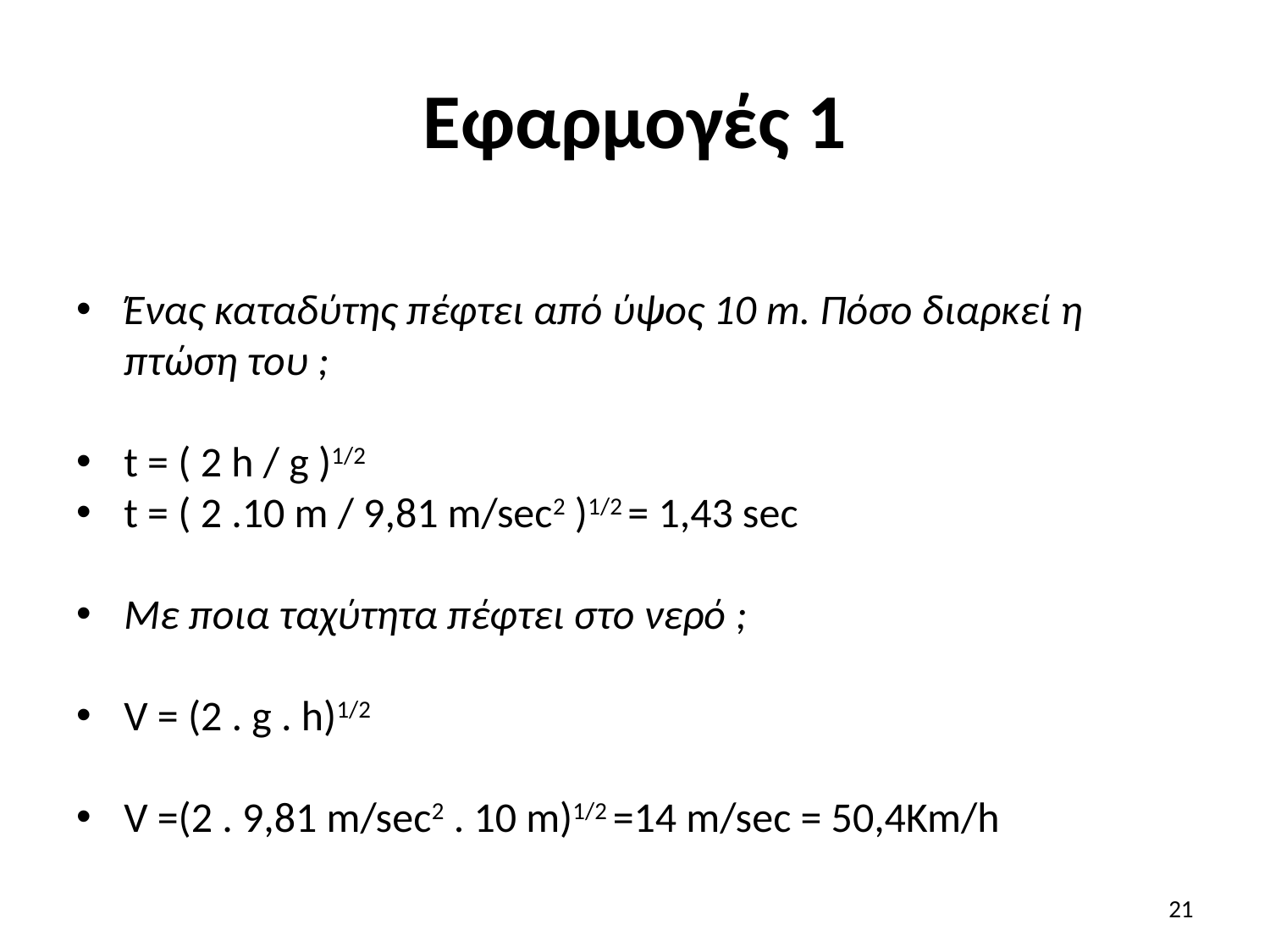

# Εφαρμογές 1
Ένας καταδύτης πέφτει από ύψος 10 m. Πόσο διαρκεί η πτώση του ;

t = ( 2 h / g )1/2
t = ( 2 .10 m / 9,81 m/sec2 )1/2 = 1,43 sec

Με ποια ταχύτητα πέφτει στο νερό ;

V = (2 . g . h)1/2

V =(2 . 9,81 m/sec2 . 10 m)1/2 =14 m/sec = 50,4Km/h
21